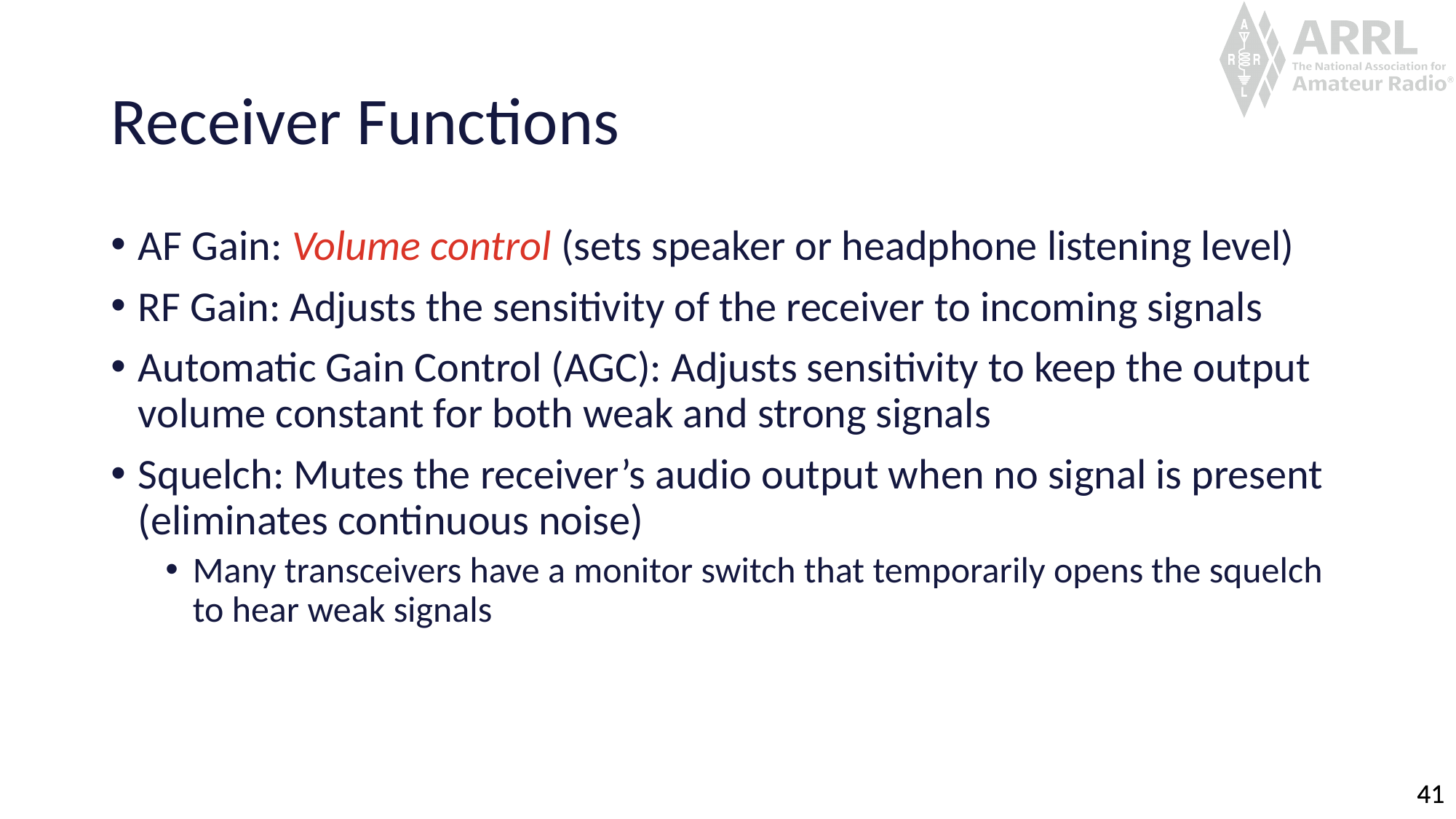

# Receiver Functions
AF Gain: Volume control (sets speaker or headphone listening level)
RF Gain: Adjusts the sensitivity of the receiver to incoming signals
Automatic Gain Control (AGC): Adjusts sensitivity to keep the output volume constant for both weak and strong signals
Squelch: Mutes the receiver’s audio output when no signal is present (eliminates continuous noise)
Many transceivers have a monitor switch that temporarily opens the squelch to hear weak signals